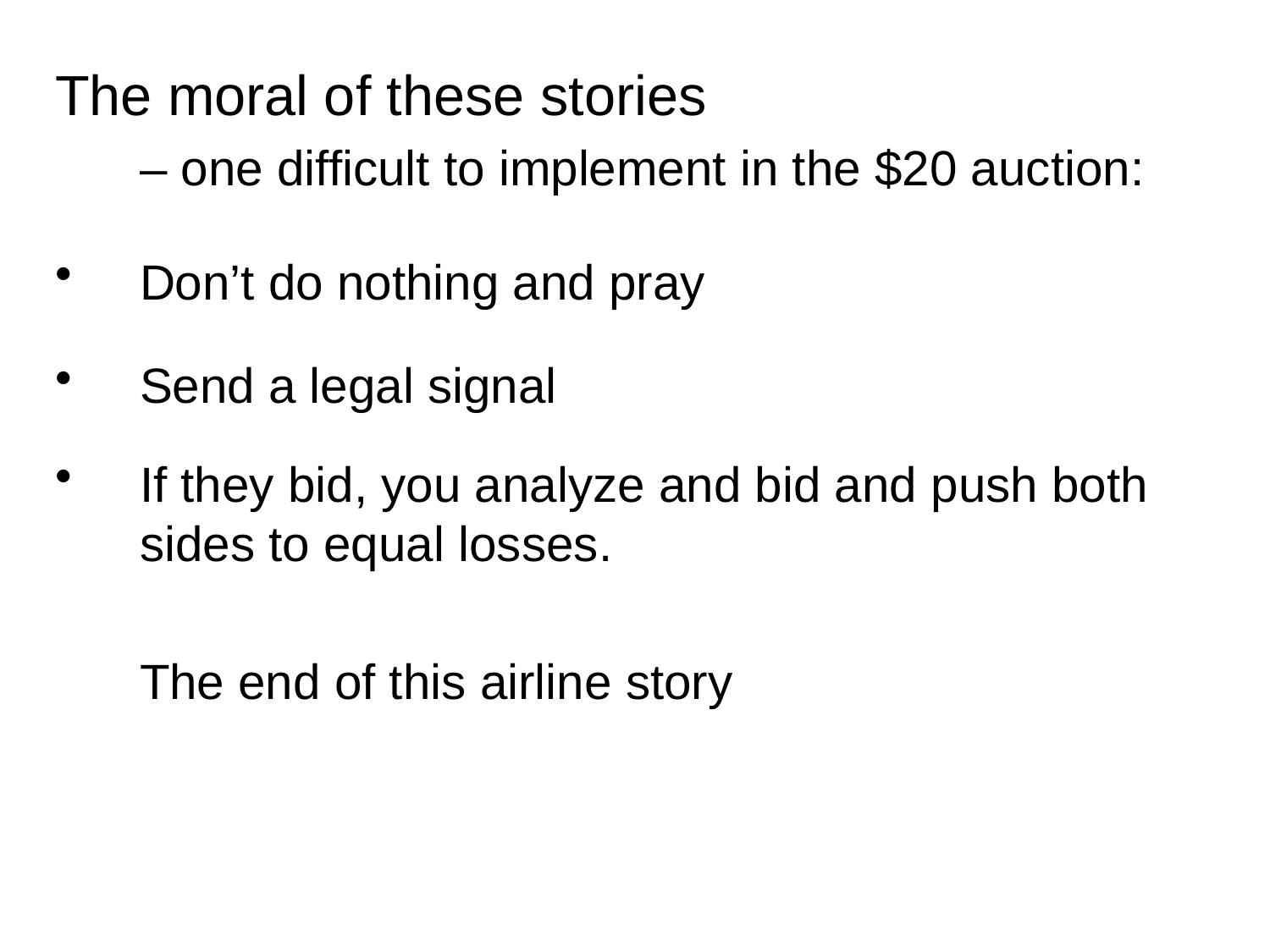

The moral of these stories
	– one difficult to implement in the $20 auction:

Don’t do nothing and pray

Send a legal signal

If they bid, you analyze and bid and push both sides to equal losses.

	The end of this airline story